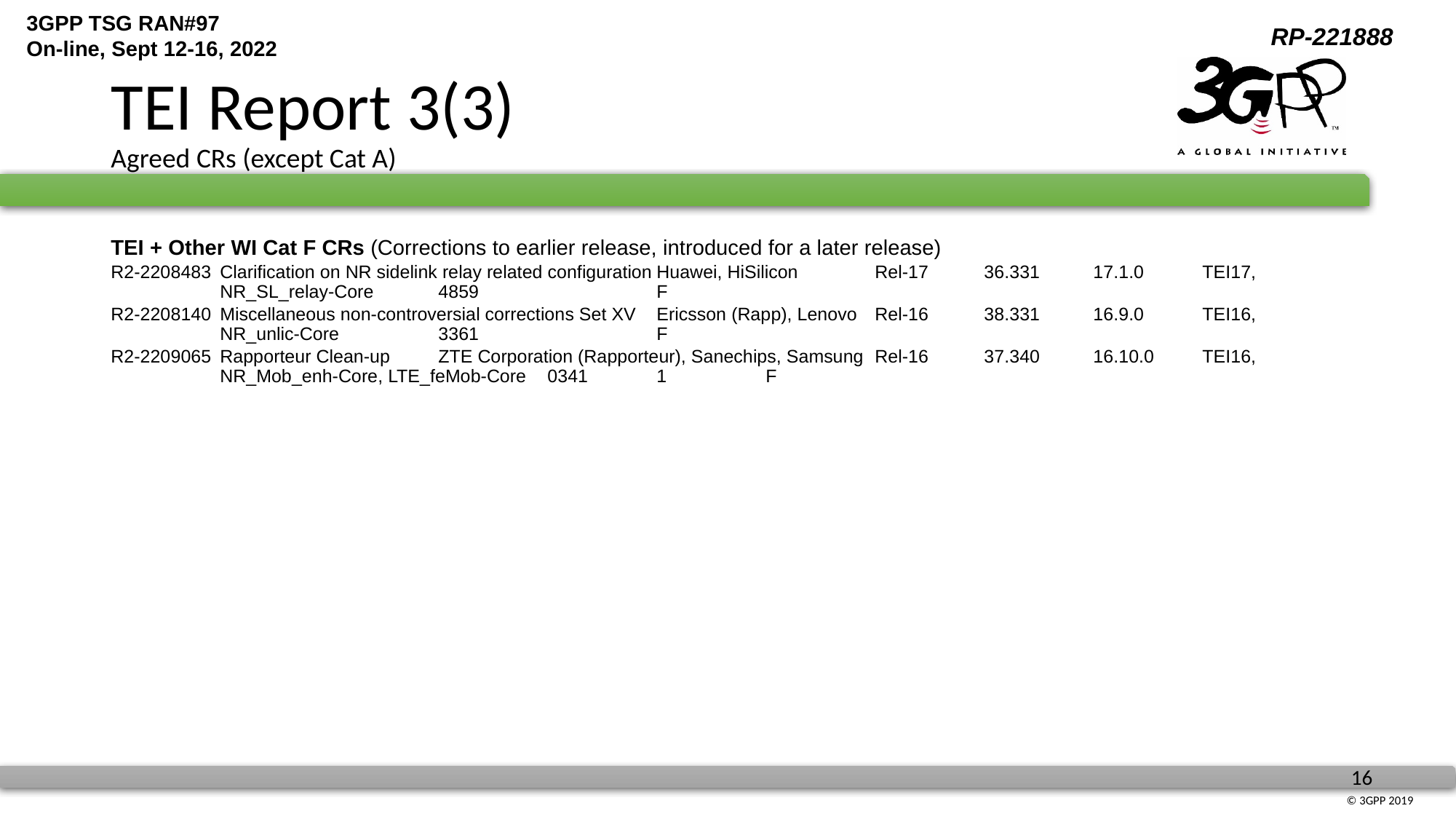

# TEI Report 3(3) Agreed CRs (except Cat A)
TEI + Other WI Cat F CRs (Corrections to earlier release, introduced for a later release)
R2-2208483	Clarification on NR sidelink relay related configuration	Huawei, HiSilicon	Rel-17	36.331	17.1.0	TEI17,
 	NR_SL_relay-Core	4859		F
R2-2208140	Miscellaneous non-controversial corrections Set XV	Ericsson (Rapp), Lenovo	Rel-16	38.331	16.9.0	TEI16,
	NR_unlic-Core	3361		F
R2-2209065	Rapporteur Clean-up	ZTE Corporation (Rapporteur), Sanechips, Samsung	Rel-16	37.340	16.10.0	TEI16,
 	NR_Mob_enh-Core, LTE_feMob-Core	0341	1	F